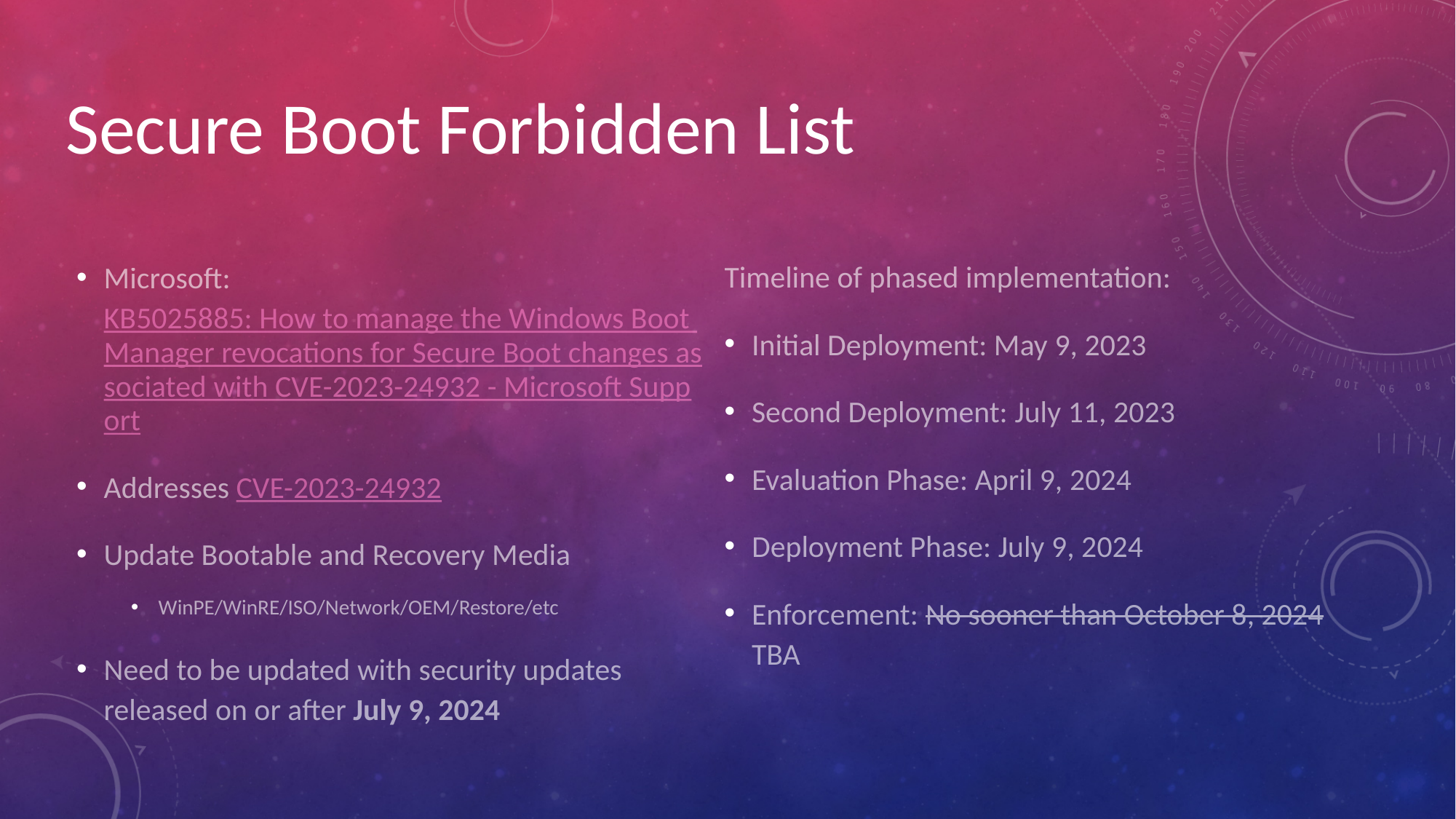

Secure Boot Forbidden List
Timeline of phased implementation:
Initial Deployment: May 9, 2023
Second Deployment: July 11, 2023
Evaluation Phase: April 9, 2024
Deployment Phase: July 9, 2024
Enforcement: No sooner than October 8, 2024
TBA
Microsoft: KB5025885: How to manage the Windows Boot Manager revocations for Secure Boot changes associated with CVE-2023-24932 - Microsoft Support
Addresses CVE-2023-24932
Update Bootable and Recovery Media
WinPE/WinRE/ISO/Network/OEM/Restore/etc
Need to be updated with security updates released on or after July 9, 2024